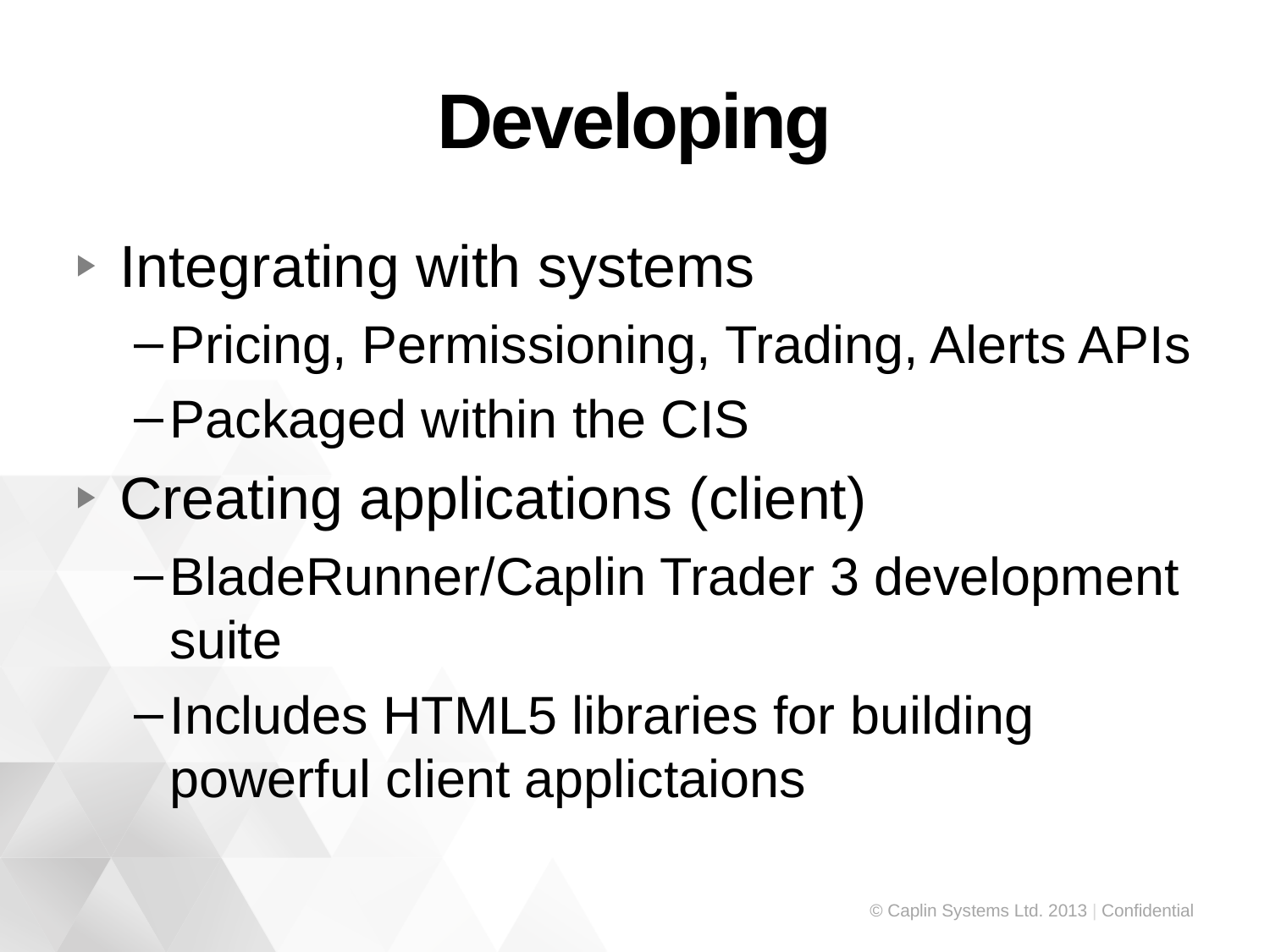

# Developing
Integrating with systems
Pricing, Permissioning, Trading, Alerts APIs
Packaged within the CIS
Creating applications (client)
BladeRunner/Caplin Trader 3 development suite
Includes HTML5 libraries for building powerful client applictaions